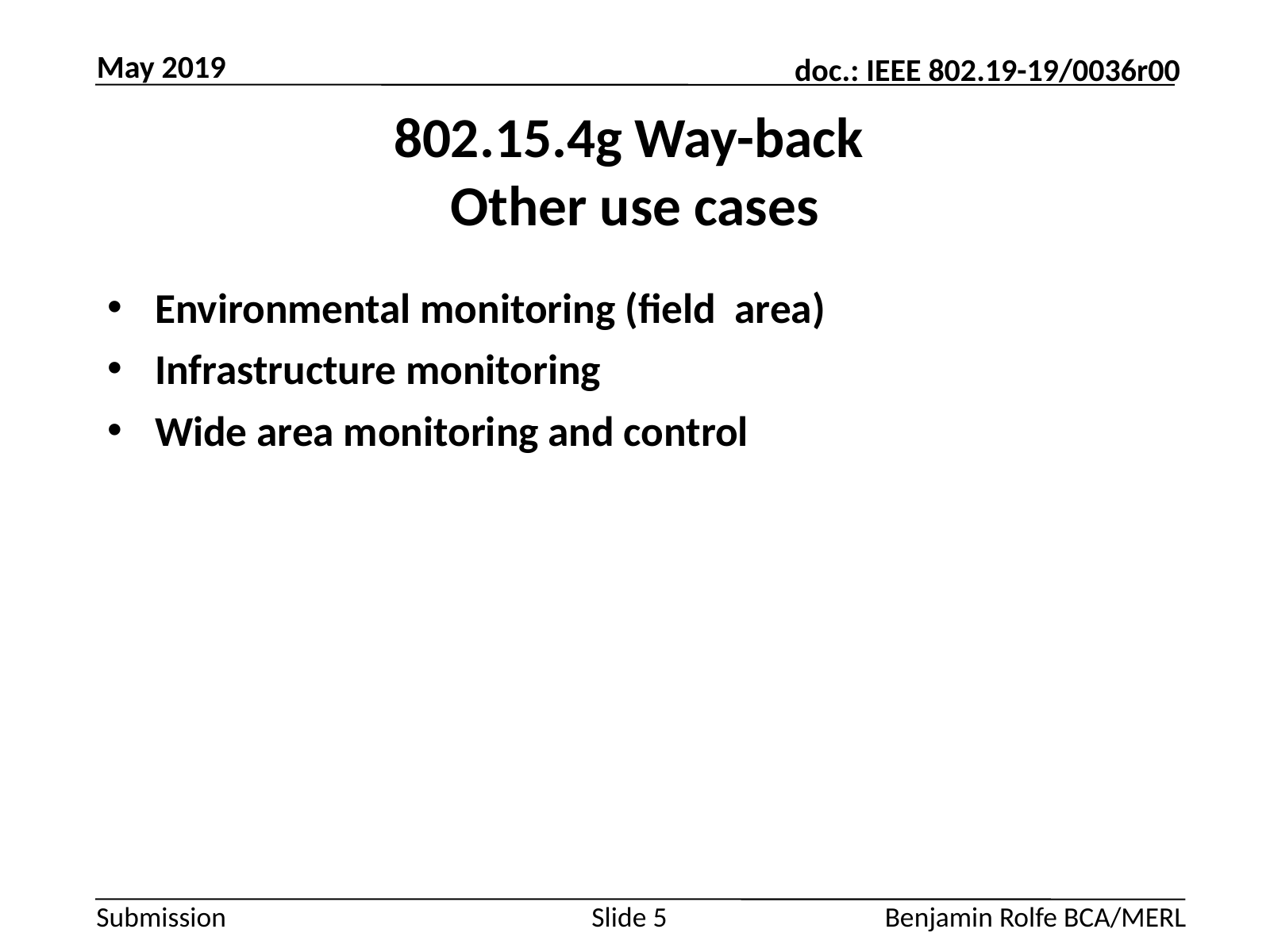

May 2019
# 802.15.4g Way-back Other use cases
Environmental monitoring (field  area)
Infrastructure monitoring
Wide area monitoring and control

Slide 5
Benjamin Rolfe BCA/MERL